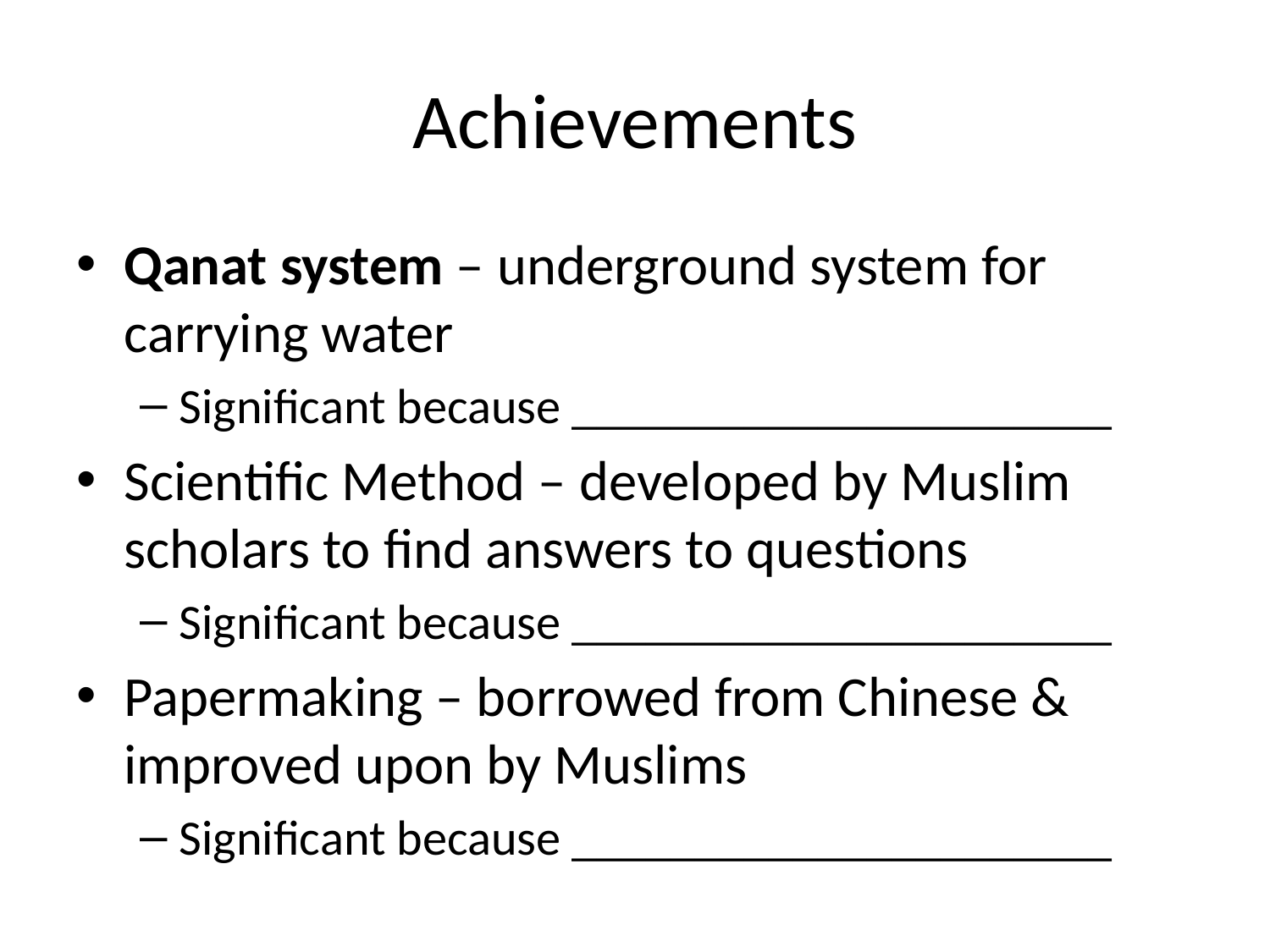

# Achievements
Qanat system – underground system for carrying water
Significant because ______________________
Scientific Method – developed by Muslim scholars to find answers to questions
Significant because ______________________
Papermaking – borrowed from Chinese & improved upon by Muslims
Significant because ______________________